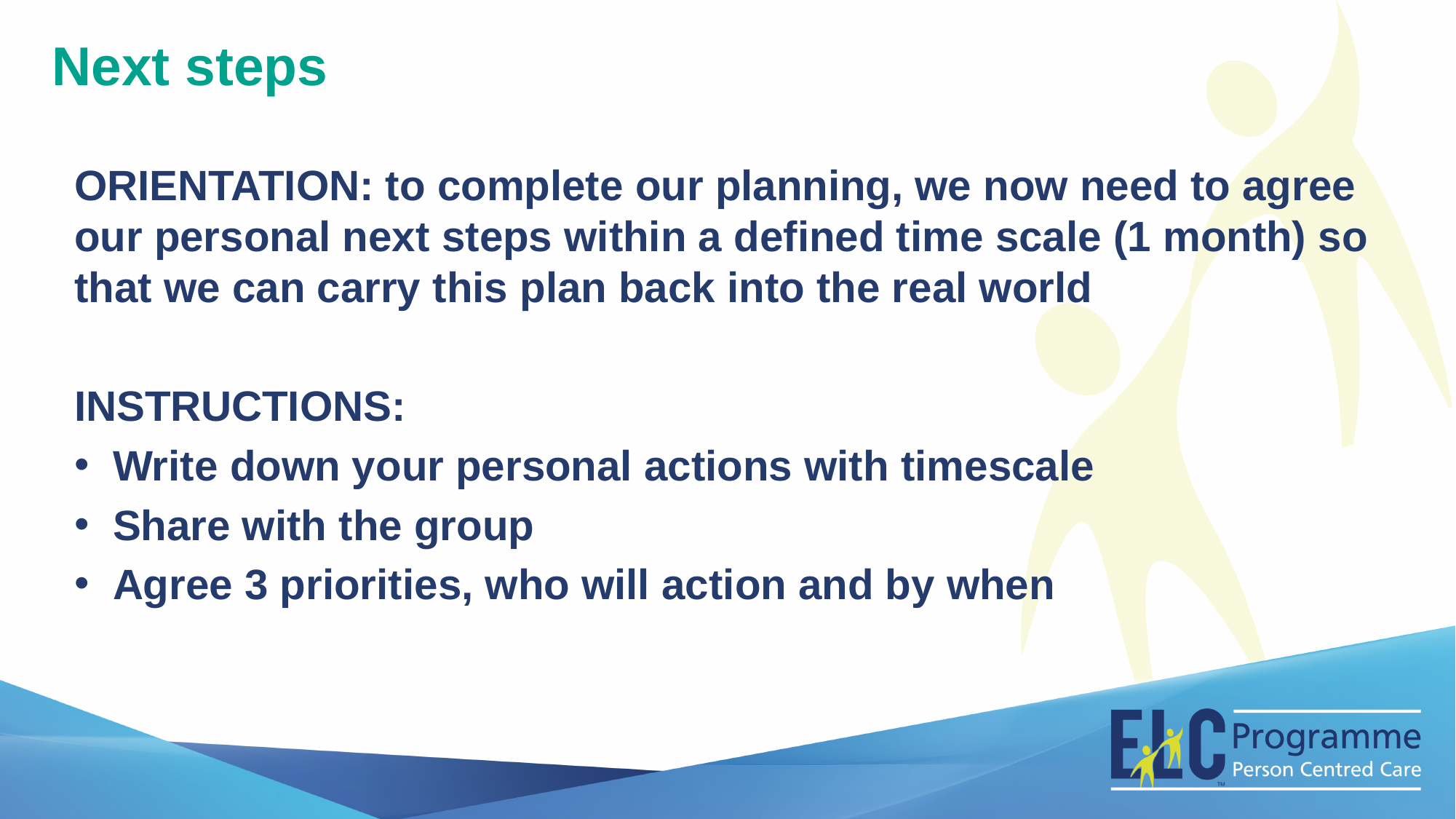

Next steps
ORIENTATION: to complete our planning, we now need to agree our personal next steps within a defined time scale (1 month) so that we can carry this plan back into the real world

INSTRUCTIONS:
  Write down your personal actions with timescale
  Share with the group
  Agree 3 priorities, who will action and by when